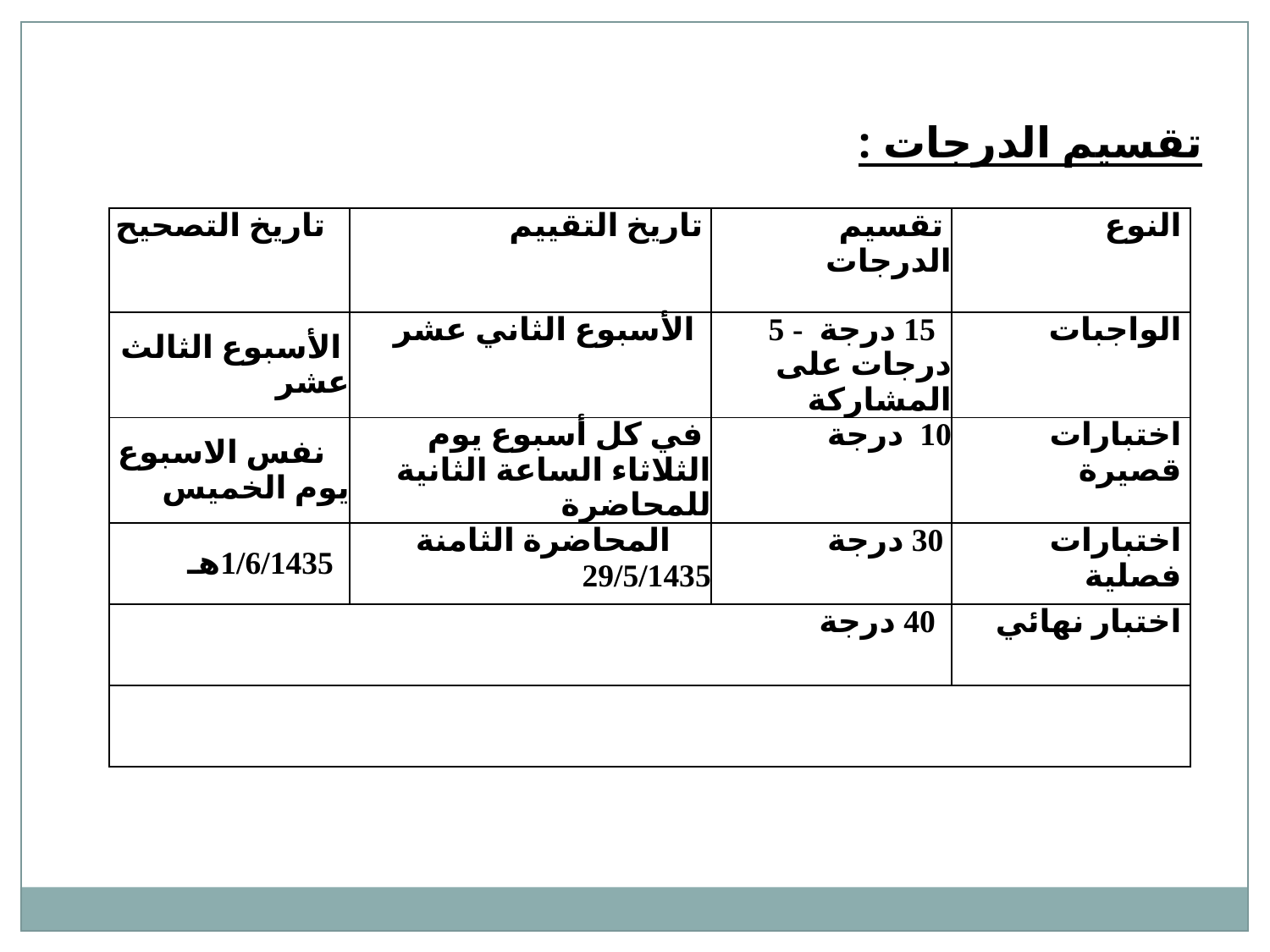

تقسيم الدرجات :
| تاريخ التصحيح | تاريخ التقييم | تقسيم الدرجات | النوع |
| --- | --- | --- | --- |
| الأسبوع الثالث عشر | الأسبوع الثاني عشر | 15 درجة - 5 درجات على المشاركة | الواجبات |
| نفس الاسبوع يوم الخميس | في كل أسبوع يوم الثلاثاء الساعة الثانية للمحاضرة | 10 درجة | اختبارات قصيرة |
| 1/6/1435هـ | المحاضرة الثامنة 29/5/1435 | 30 درجة | اختبارات فصلية |
| 40 درجة |  |  | اختبار نهائي |
|  |  |  |  |